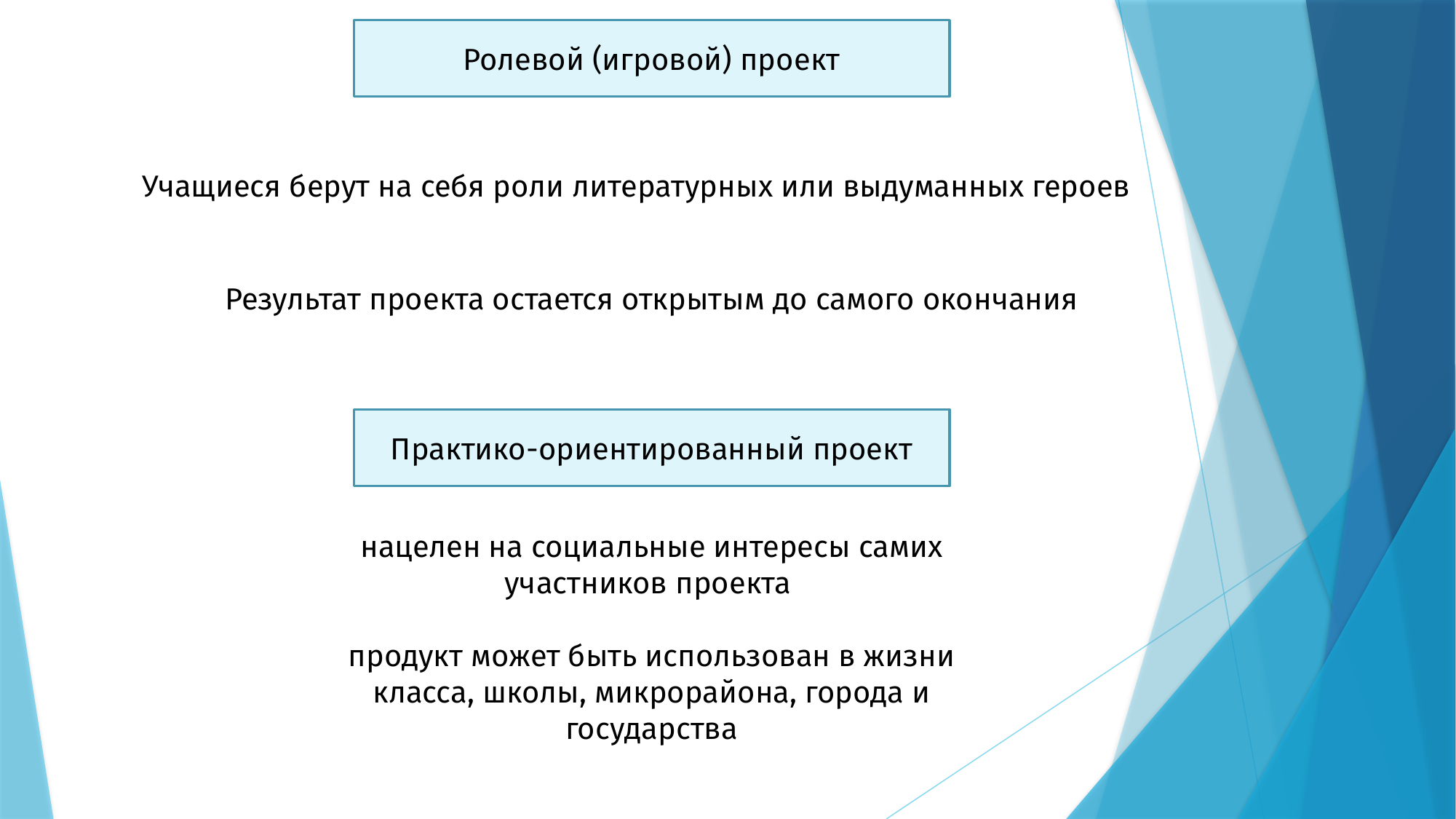

Ролевой (игровой) проект
Учащиеся берут на себя роли литературных или выдуманных героев
Результат проекта остается открытым до самого окончания

Практико-ориентированный проект
нацелен на социальные интересы самих участников проекта

продукт может быть использован в жизни класса, школы, микрорайона, города и государства